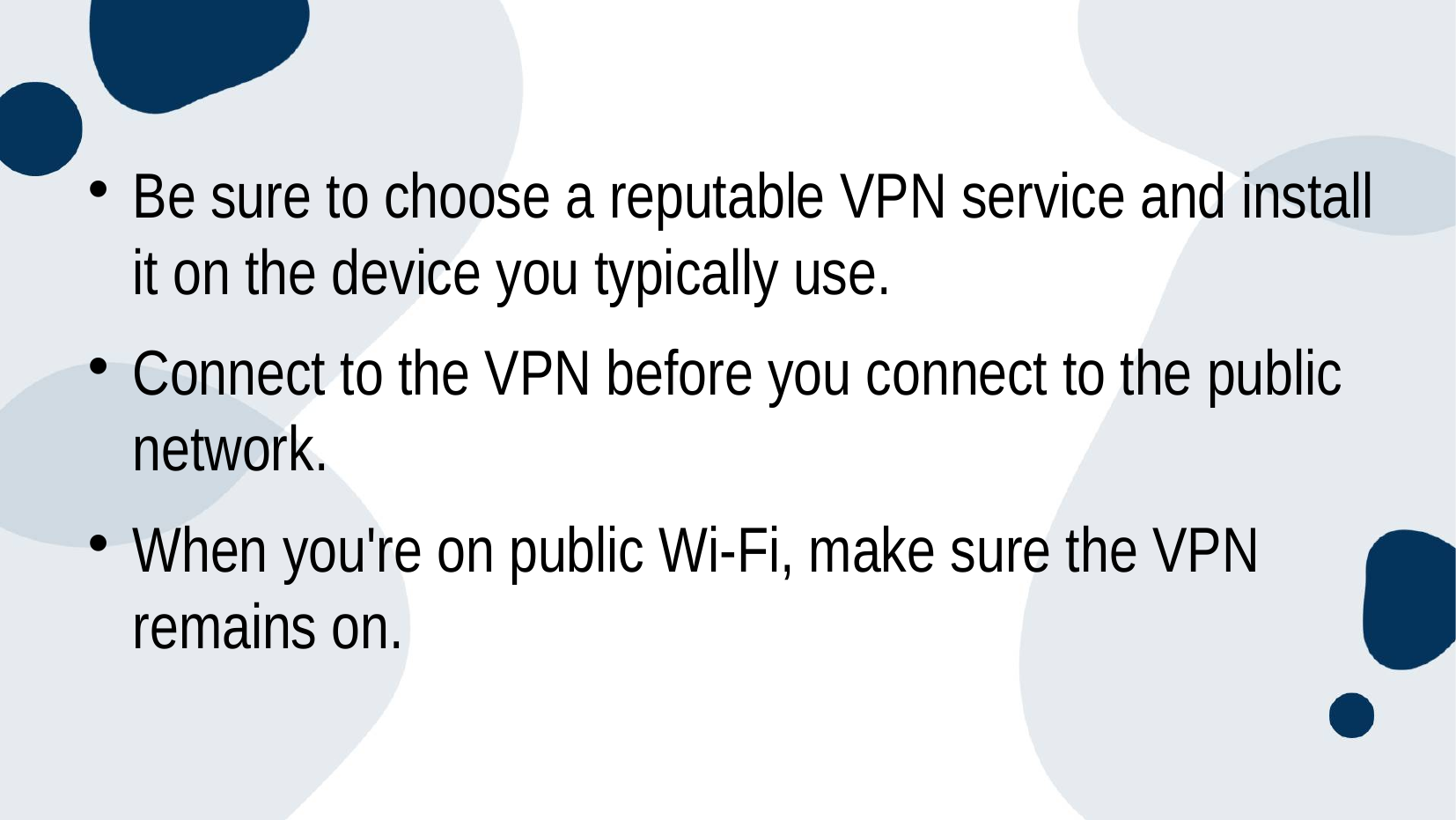

#
Be sure to choose a reputable VPN service and install it on the device you typically use.
Connect to the VPN before you connect to the public network.
When you're on public Wi-Fi, make sure the VPN remains on.